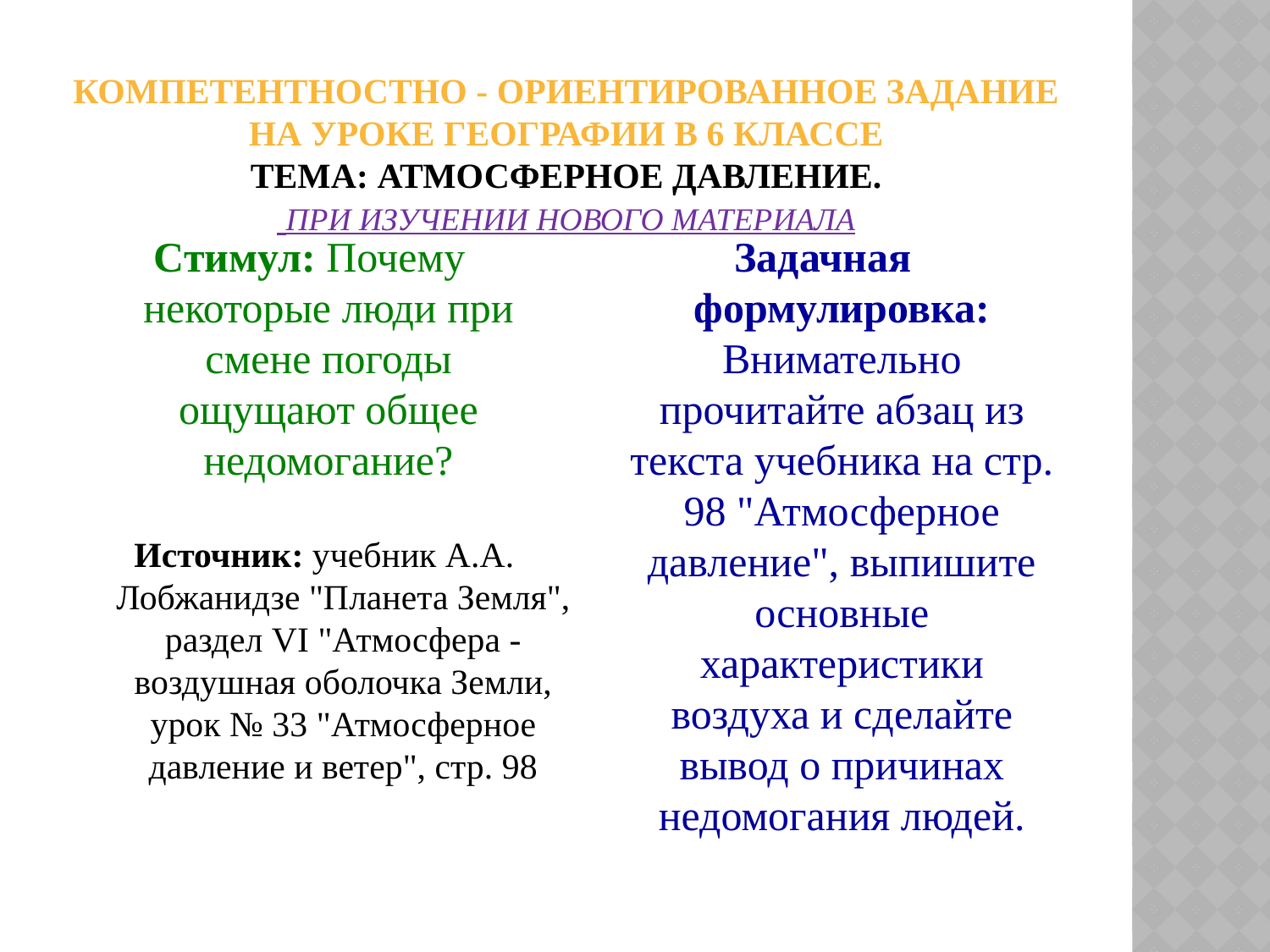

# Компетентностно - ориентированное задание на уроке географии в 6 классе ТЕМА: Атмосферное давление. при изучении нового материала
Стимул: Почему некоторые люди при смене погоды ощущают общее недомогание?

Задачная формулировка: Внимательно прочитайте абзац из текста учебника на стр. 98 "Атмосферное давление", выпишите основные характеристики воздуха и сделайте вывод о причинах недомогания людей.

Источник: учебник А.А. Лобжанидзе "Планета Земля", раздел VI "Атмосфера - воздушная оболочка Земли, урок № 33 "Атмосферное давление и ветер", стр. 98